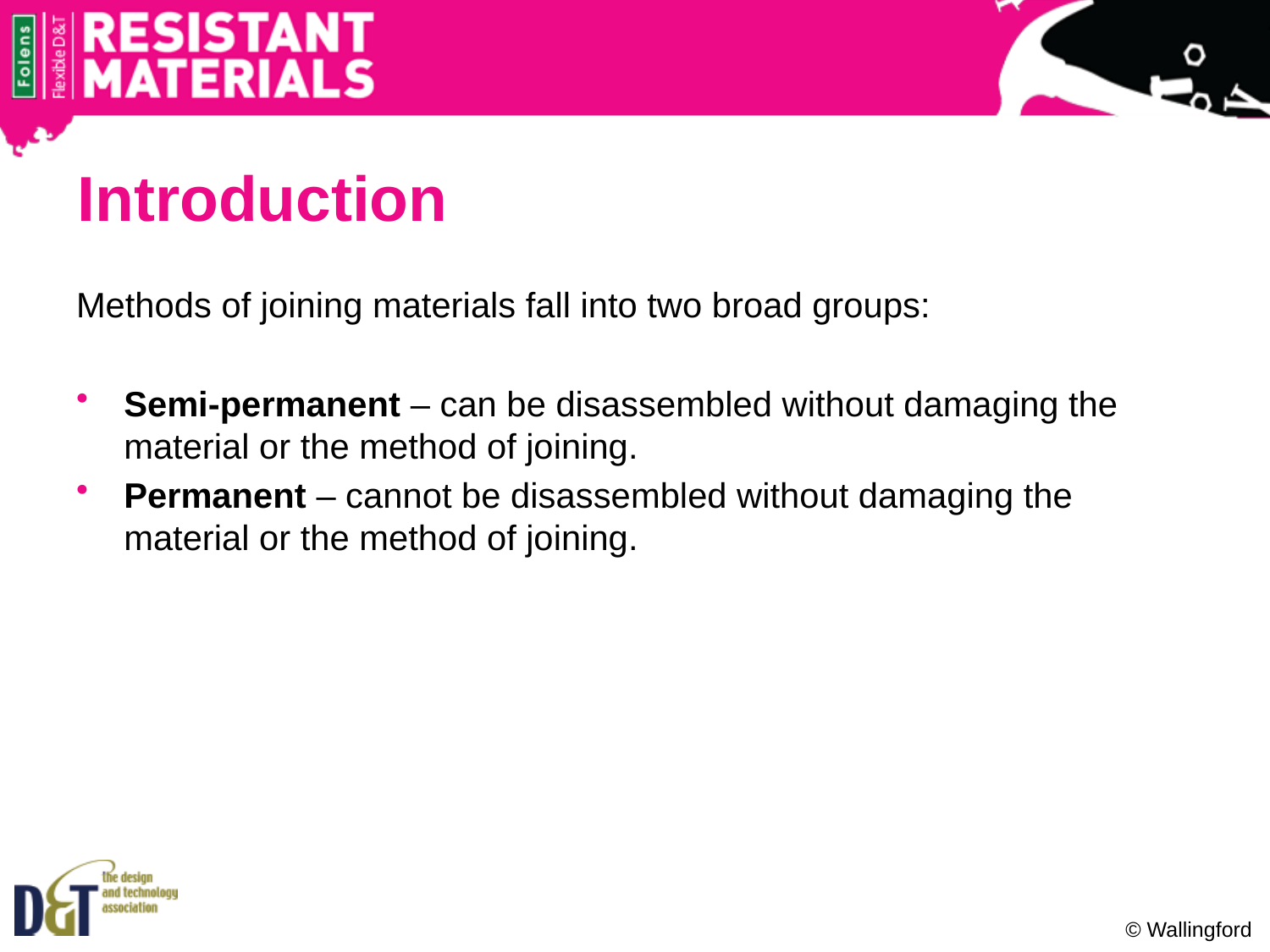

# Introduction
Methods of joining materials fall into two broad groups:

Semi-permanent – can be disassembled without damaging the material or the method of joining.
Permanent – cannot be disassembled without damaging the material or the method of joining.

© Wallingford